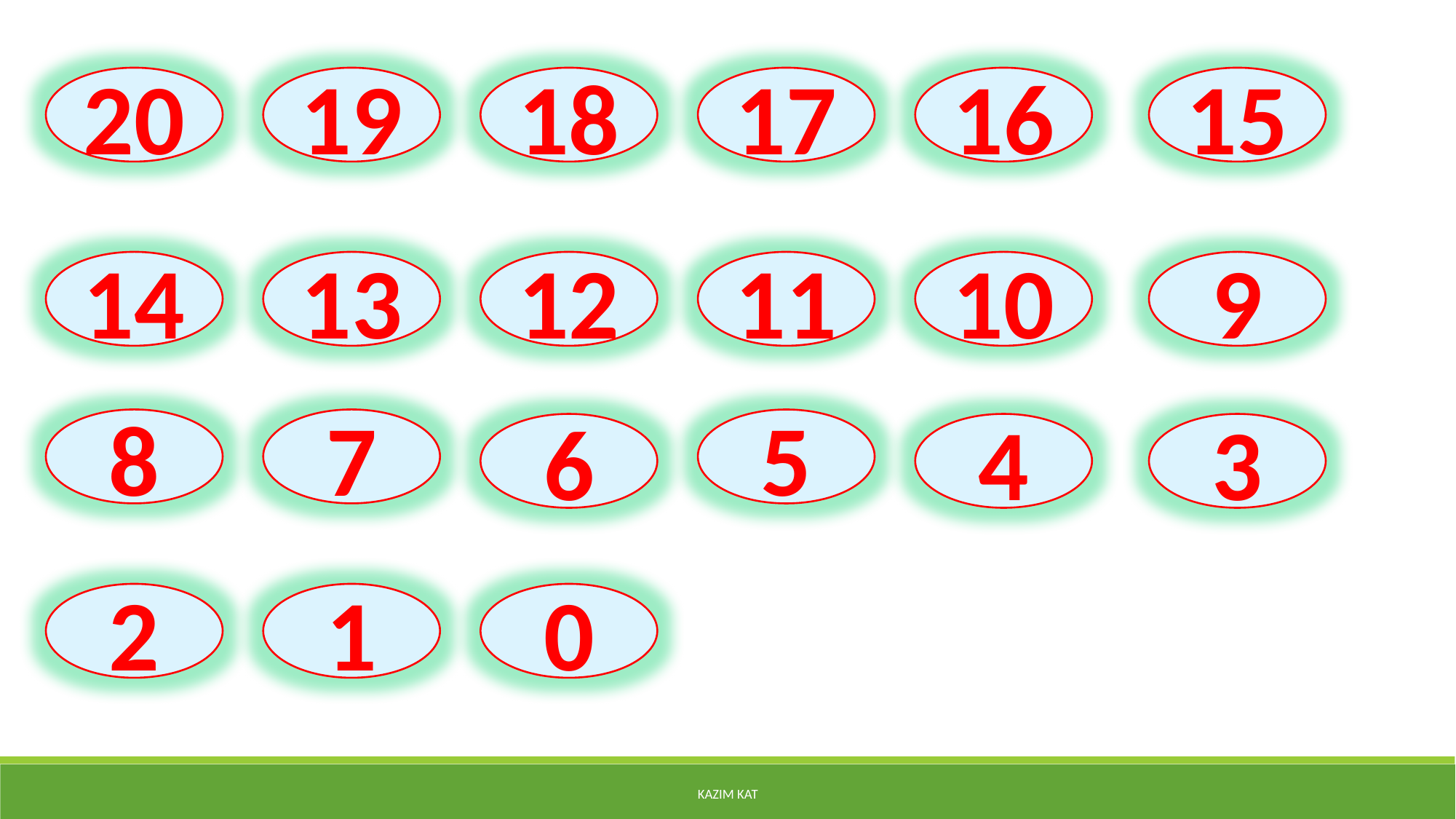

20
19
18
17
16
15
14
13
12
11
10
9
8
7
5
6
4
3
2
1
0
Kazım KAT